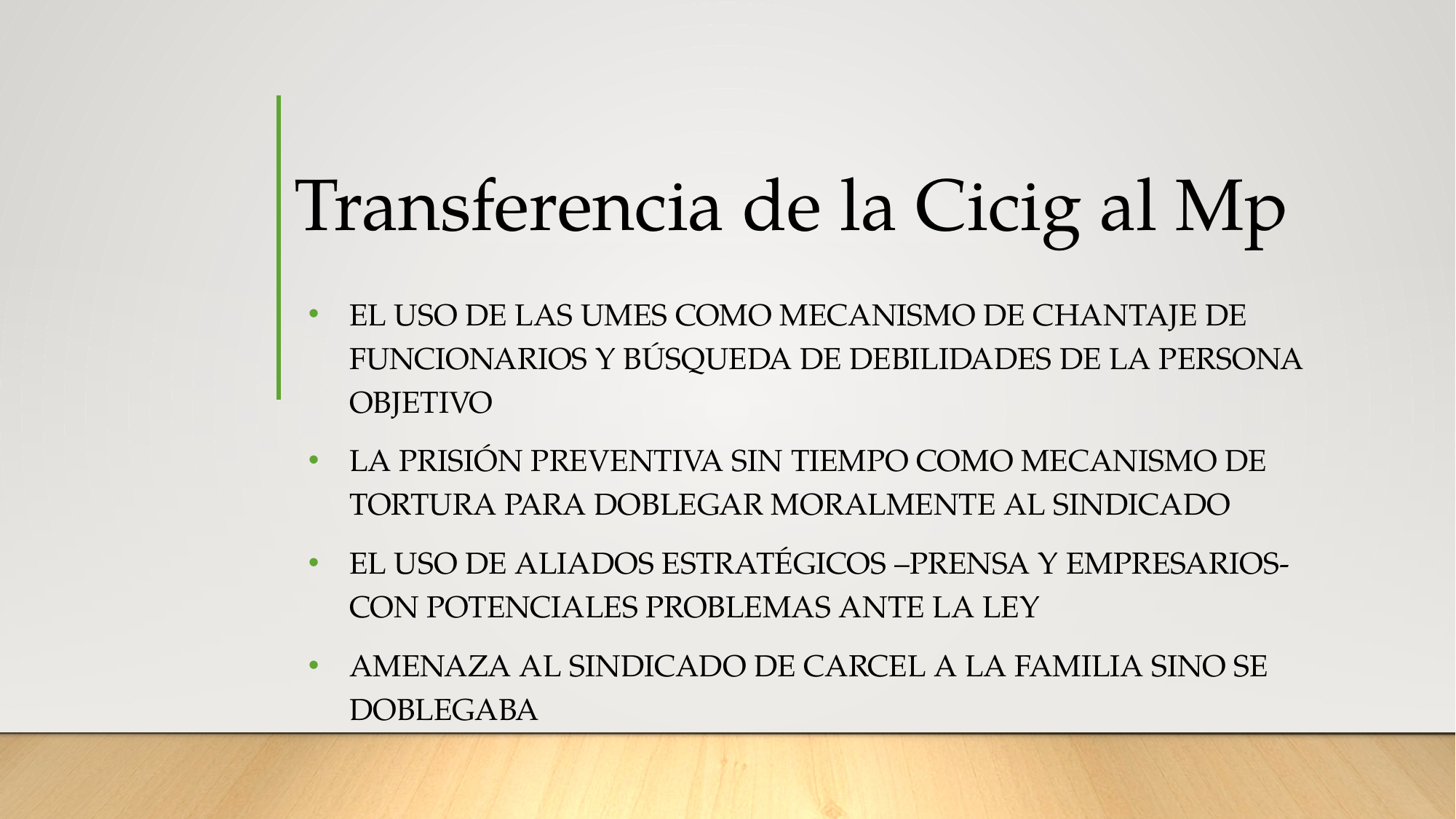

# Transferencia de la Cicig al Mp
El uso de las umes como mecanismo de chantaje De funcionarios Y búsqueda De debilidades de la persona objetivo
La prisión preventiva sin tiempo como mecanismo de tortura para doblegar moralmente al sindicado
El uso de aliados estratégicos –prensa y empresarios- con potenciales problemas ante la ley
AMENAZA AL SINDICADO DE CARCEL A LA FAMILIA SINO SE DOBLEGABA